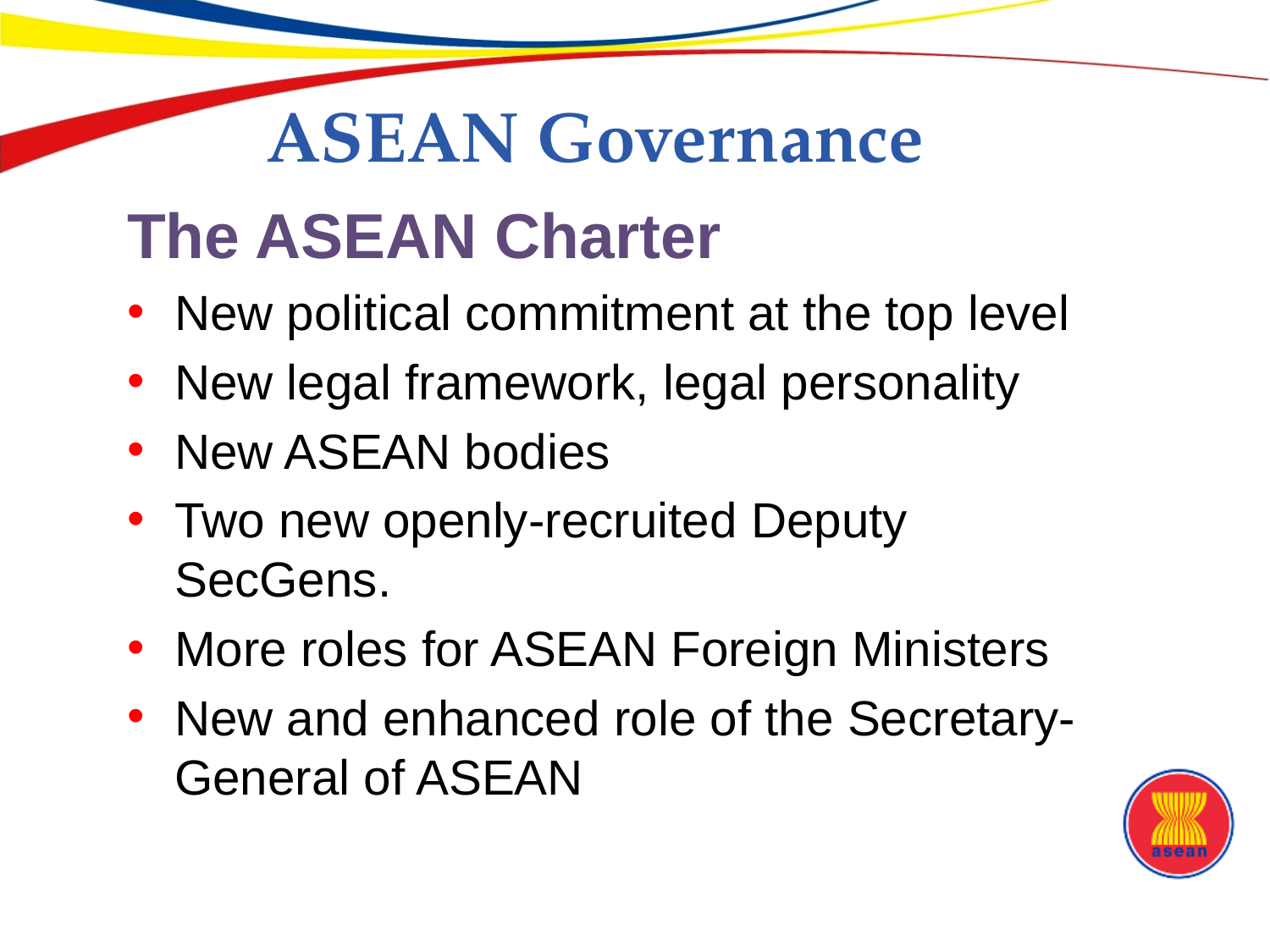

# ASEAN Governance
The ASEAN Charter
New political commitment at the top level
New legal framework, legal personality
New ASEAN bodies
Two new openly-recruited Deputy SecGens.
More roles for ASEAN Foreign Ministers
New and enhanced role of the Secretary-General of ASEAN